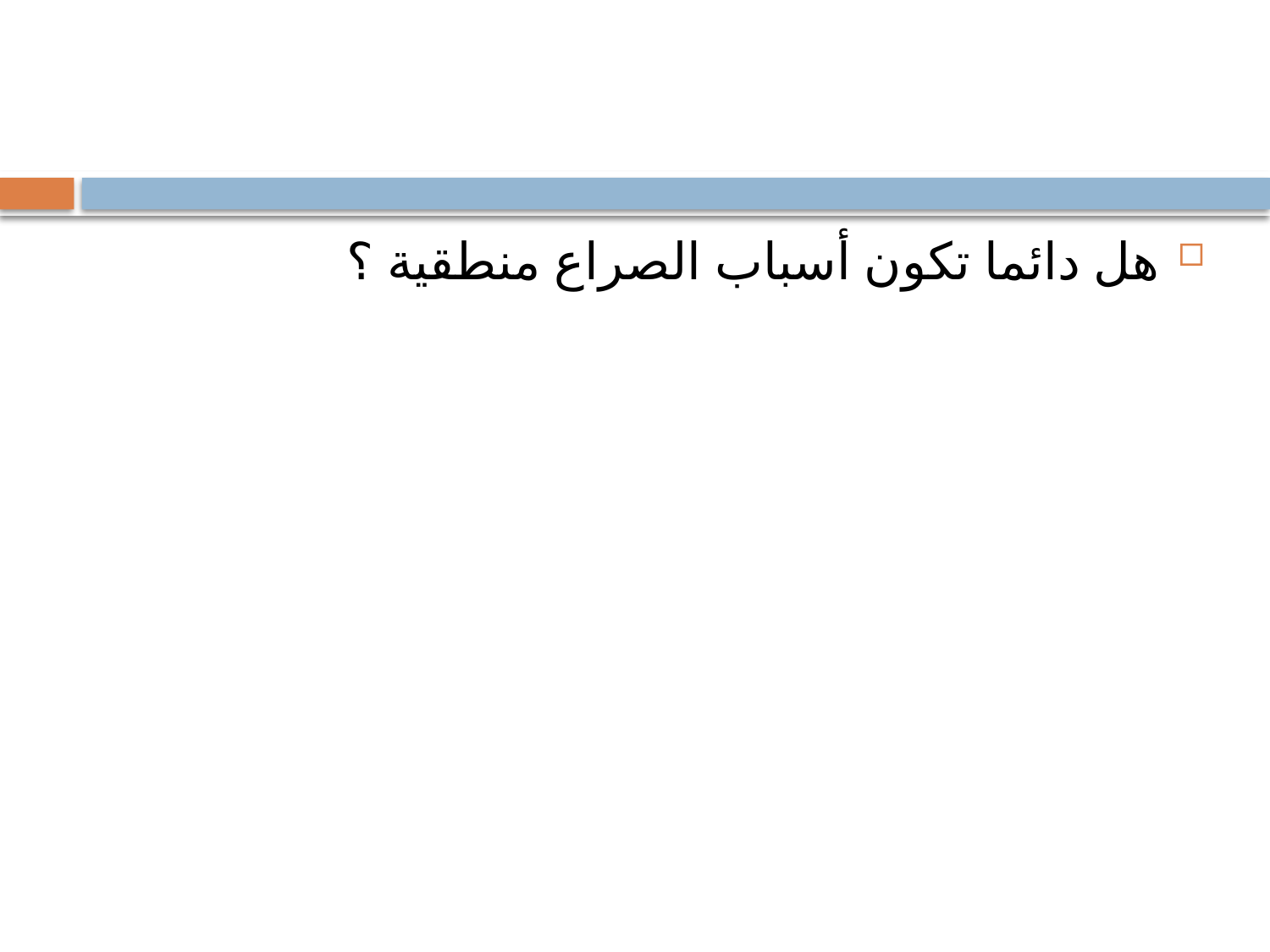

هل دائما تكون أسباب الصراع منطقية ؟